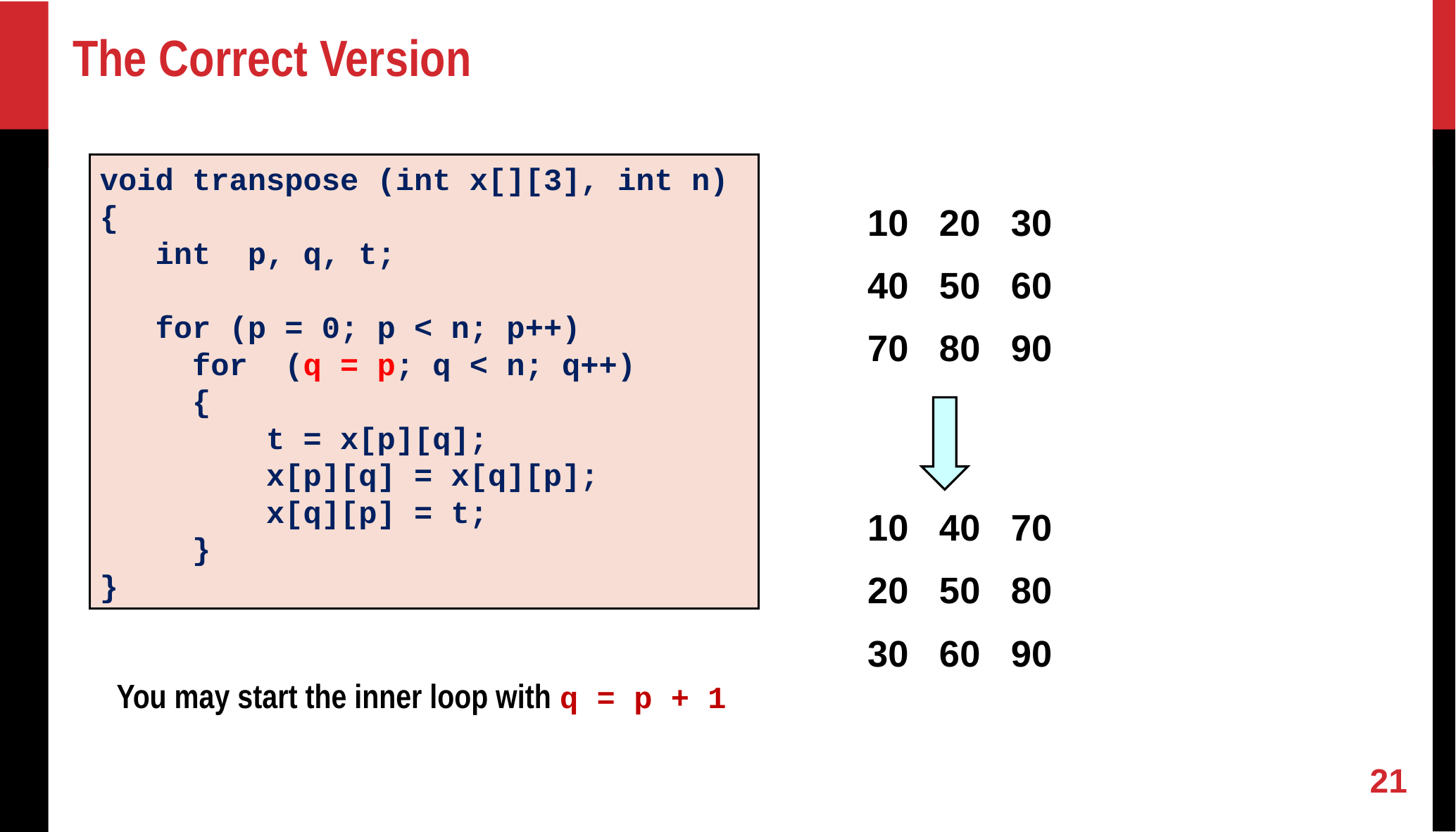

The Correct Version
void transpose (int x[][3], int n)
{
   int  p, q, t;

   for (p = 0; p < n; p++)
     for  (q = p; q < n; q++)
     {
         t = x[p][q];
         x[p][q] = x[q][p];
         x[q][p] = t;
     }
}
10   20   30
40   50   60
70   80   90

10   40   70
20   50   80
30   60   90
You may start the inner loop with q = p + 1
21